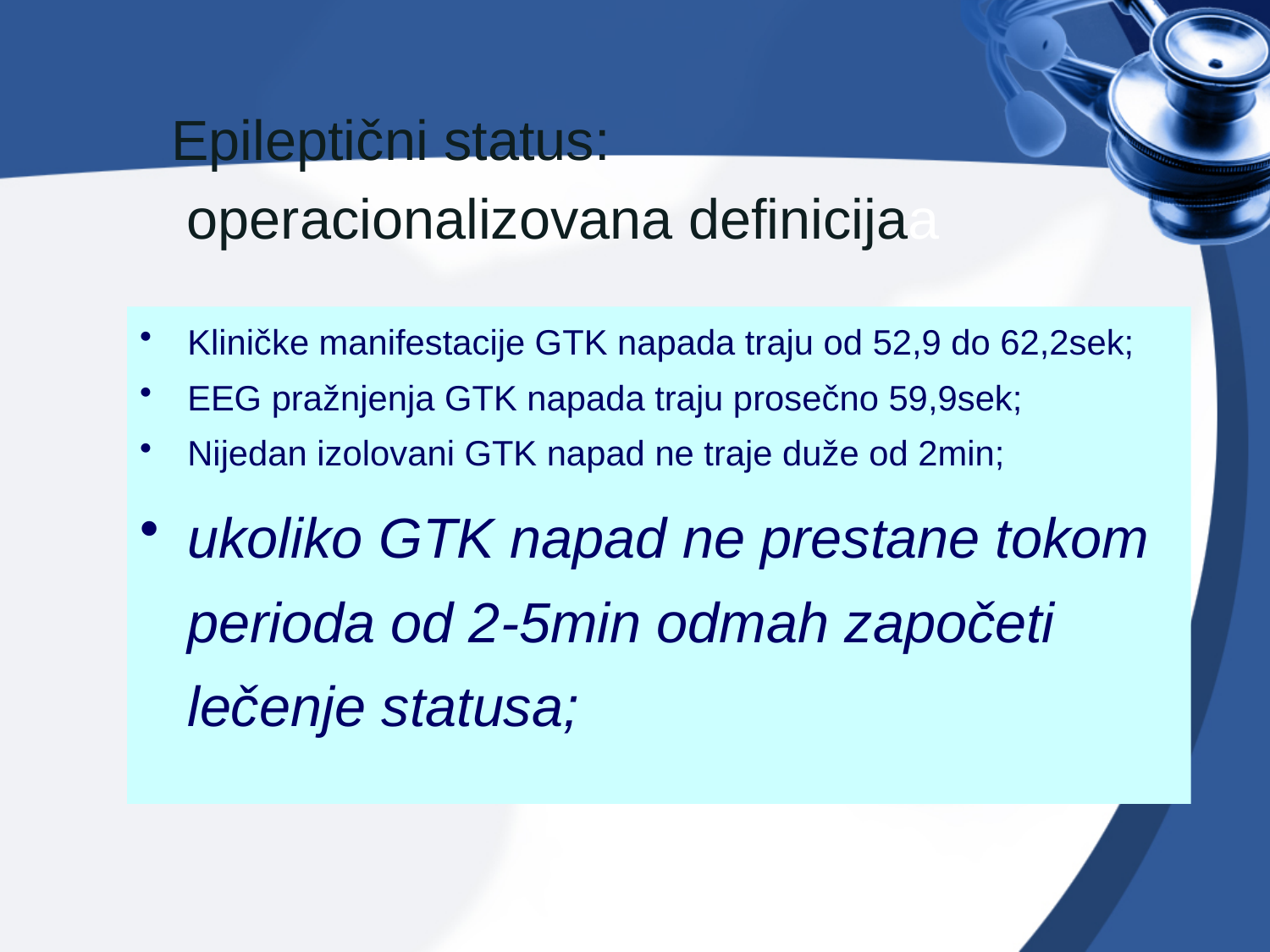

# Epileptični status: operacionalizovana definicijaa
Kliničke manifestacije GTK napada traju od 52,9 do 62,2sek;
EEG pražnjenja GTK napada traju prosečno 59,9sek;
Nijedan izolovani GTK napad ne traje duže od 2min;
ukoliko GTK napad ne prestane tokom perioda od 2-5min odmah započeti lečenje statusa;
42